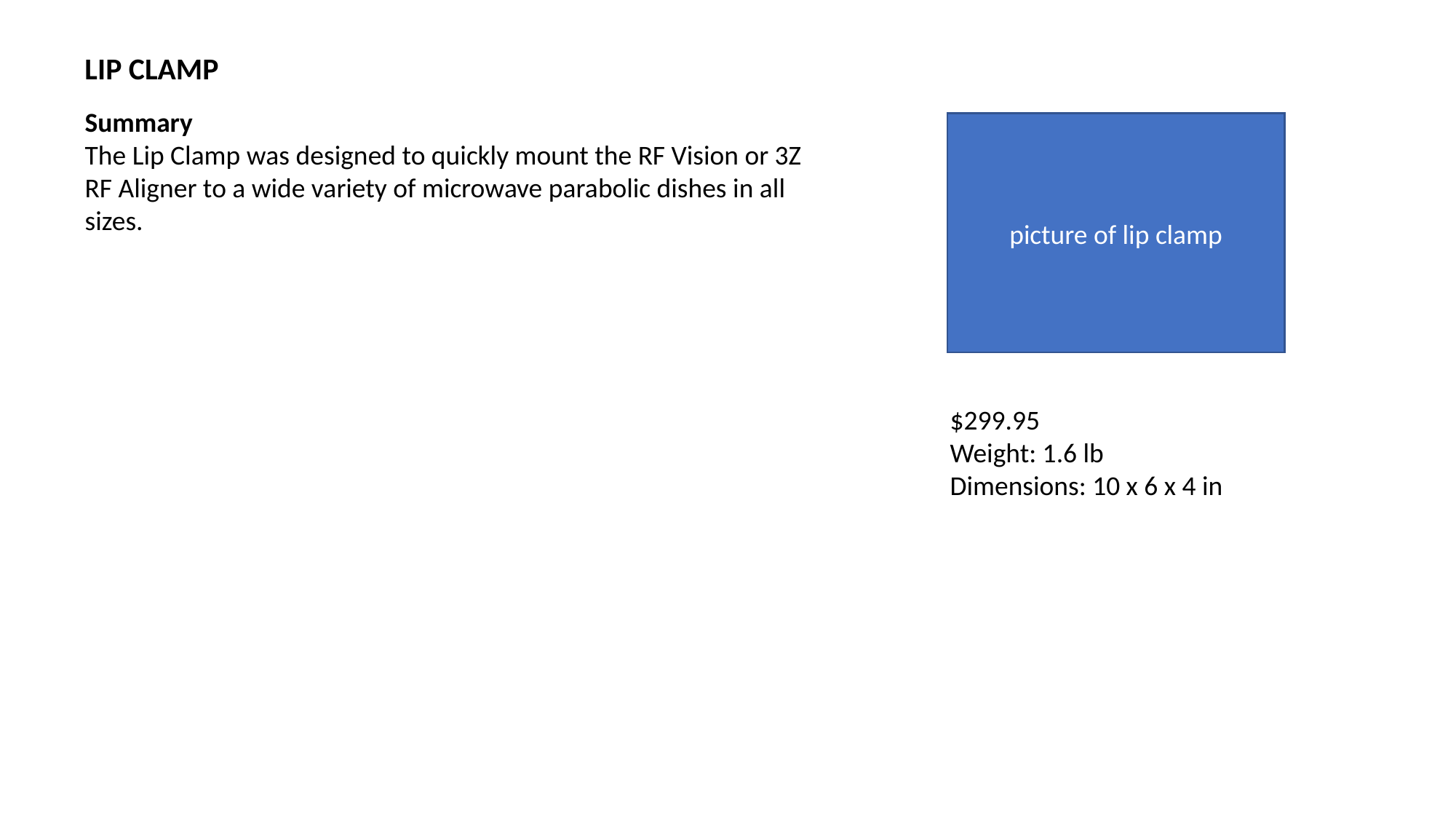

LIP CLAMP
Summary
The Lip Clamp was designed to quickly mount the RF Vision or 3Z RF Aligner to a wide variety of microwave parabolic dishes in all sizes.

picture of lip clamp
$299.95
Weight: 1.6 lb
Dimensions: 10 x 6 x 4 in